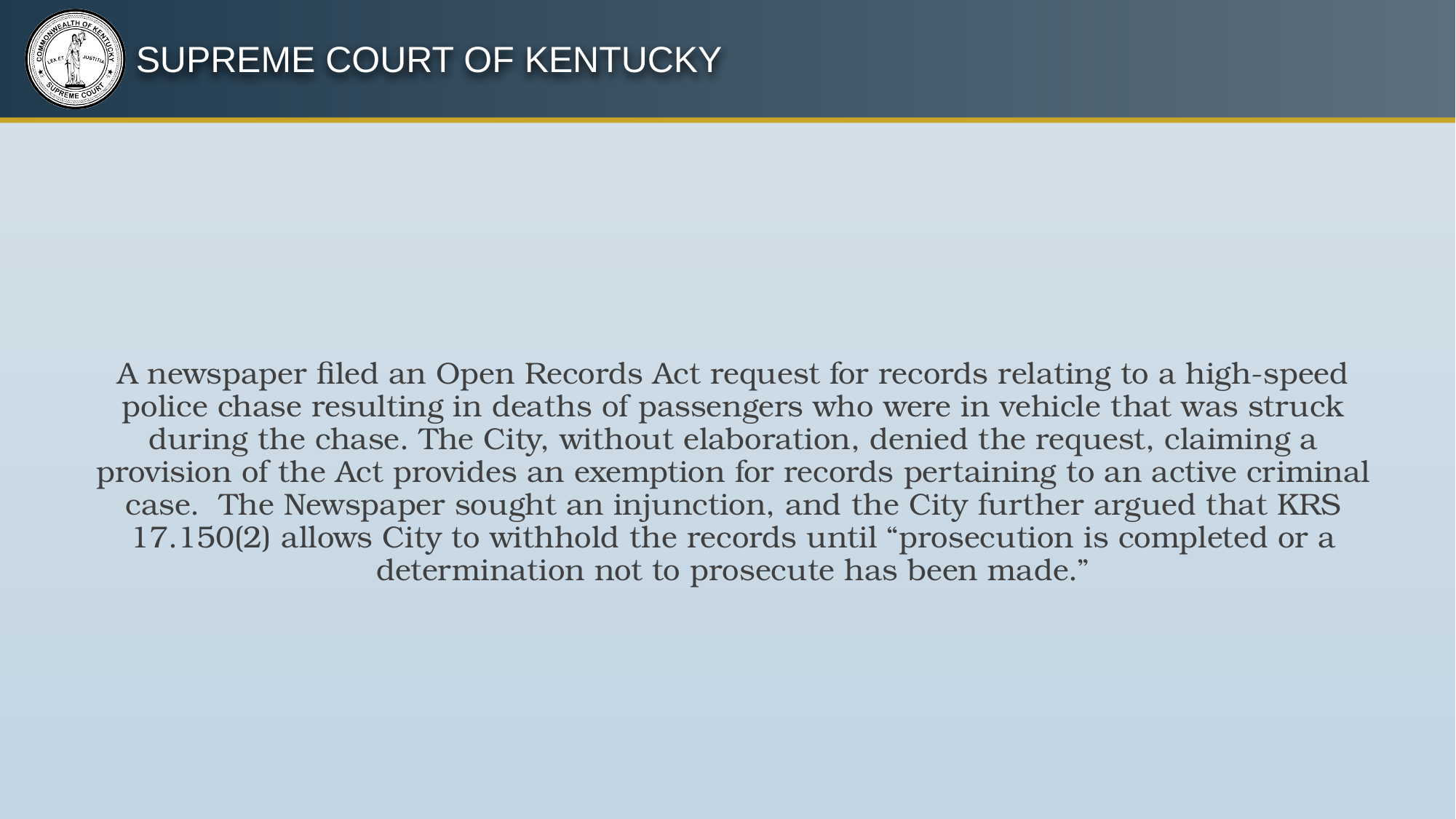

A newspaper filed an Open Records Act request for records relating to a high-speed police chase resulting in deaths of passengers who were in vehicle that was struck during the chase. The City, without elaboration, denied the request, claiming a provision of the Act provides an exemption for records pertaining to an active criminal case.  The Newspaper sought an injunction, and the City further argued that KRS 17.150(2) allows City to withhold the records until “prosecution is completed or a determination not to prosecute has been made.”